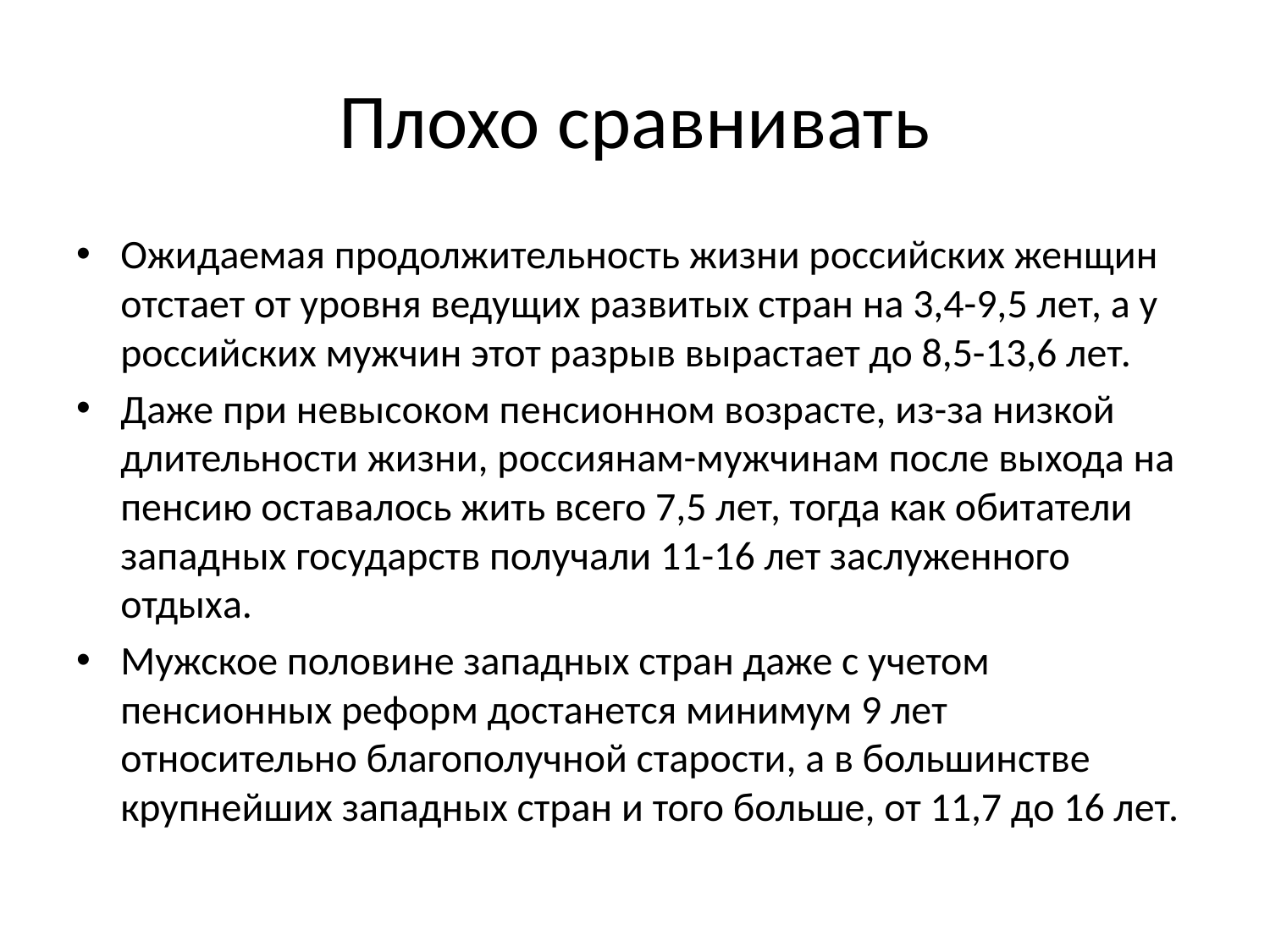

# Плохо сравнивать
Ожидаемая продолжительность жизни российских женщин отстает от уровня ведущих развитых стран на 3,4-9,5 лет, а у российских мужчин этот разрыв вырастает до 8,5-13,6 лет.
Даже при невысоком пенсионном возрасте, из-за низкой длительности жизни, россиянам-мужчинам после выхода на пенсию оставалось жить всего 7,5 лет, тогда как обитатели западных государств получали 11-16 лет заслуженного отдыха.
Мужское половине западных стран даже с учетом пенсионных реформ достанется минимум 9 лет относительно благополучной старости, а в большинстве крупнейших западных стран и того больше, от 11,7 до 16 лет.